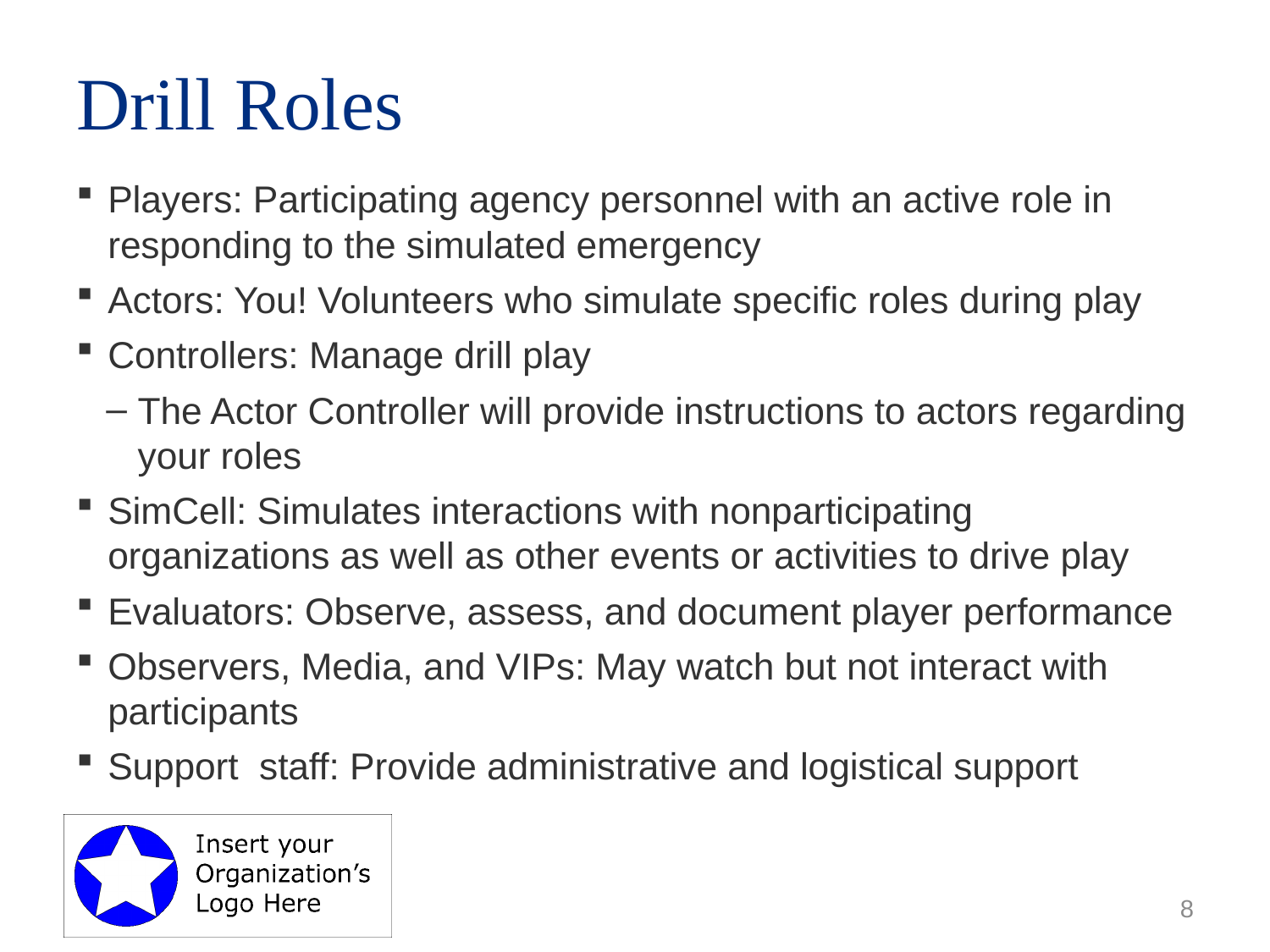

# Drill Roles
Players: Participating agency personnel with an active role in responding to the simulated emergency
Actors: You! Volunteers who simulate specific roles during play
Controllers: Manage drill play
The Actor Controller will provide instructions to actors regarding your roles
SimCell: Simulates interactions with nonparticipating organizations as well as other events or activities to drive play
Evaluators: Observe, assess, and document player performance
Observers, Media, and VIPs: May watch but not interact with participants
Support  staff: Provide administrative and logistical support
8